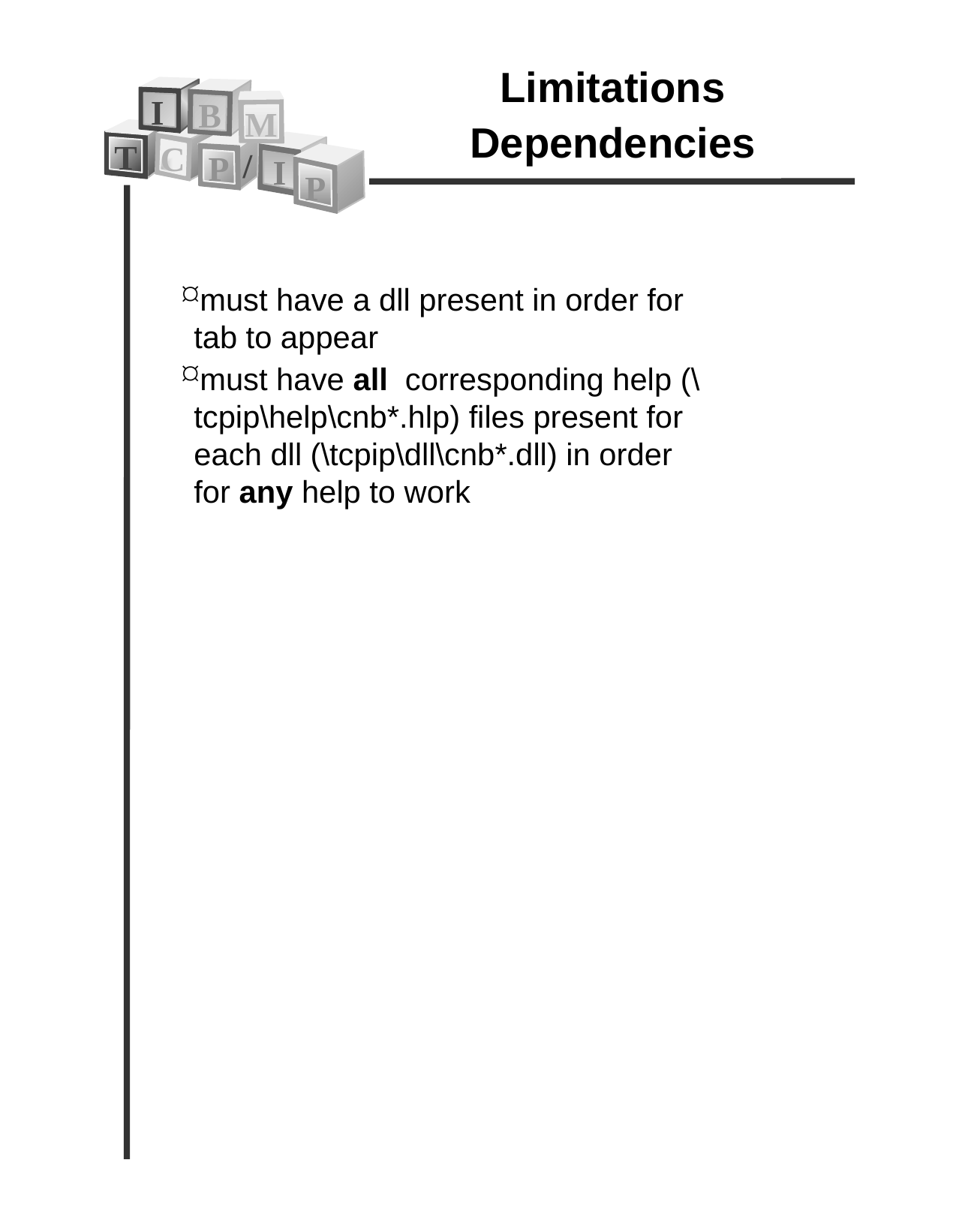

Limitations Dependencies

I

B

M

T
C

/

P

I

P

must have a dll present in order for tab to appear
must have all  corresponding help (\tcpip\help\cnb*.hlp) files present for each dll (\tcpip\dll\cnb*.dll) in order for any help to work